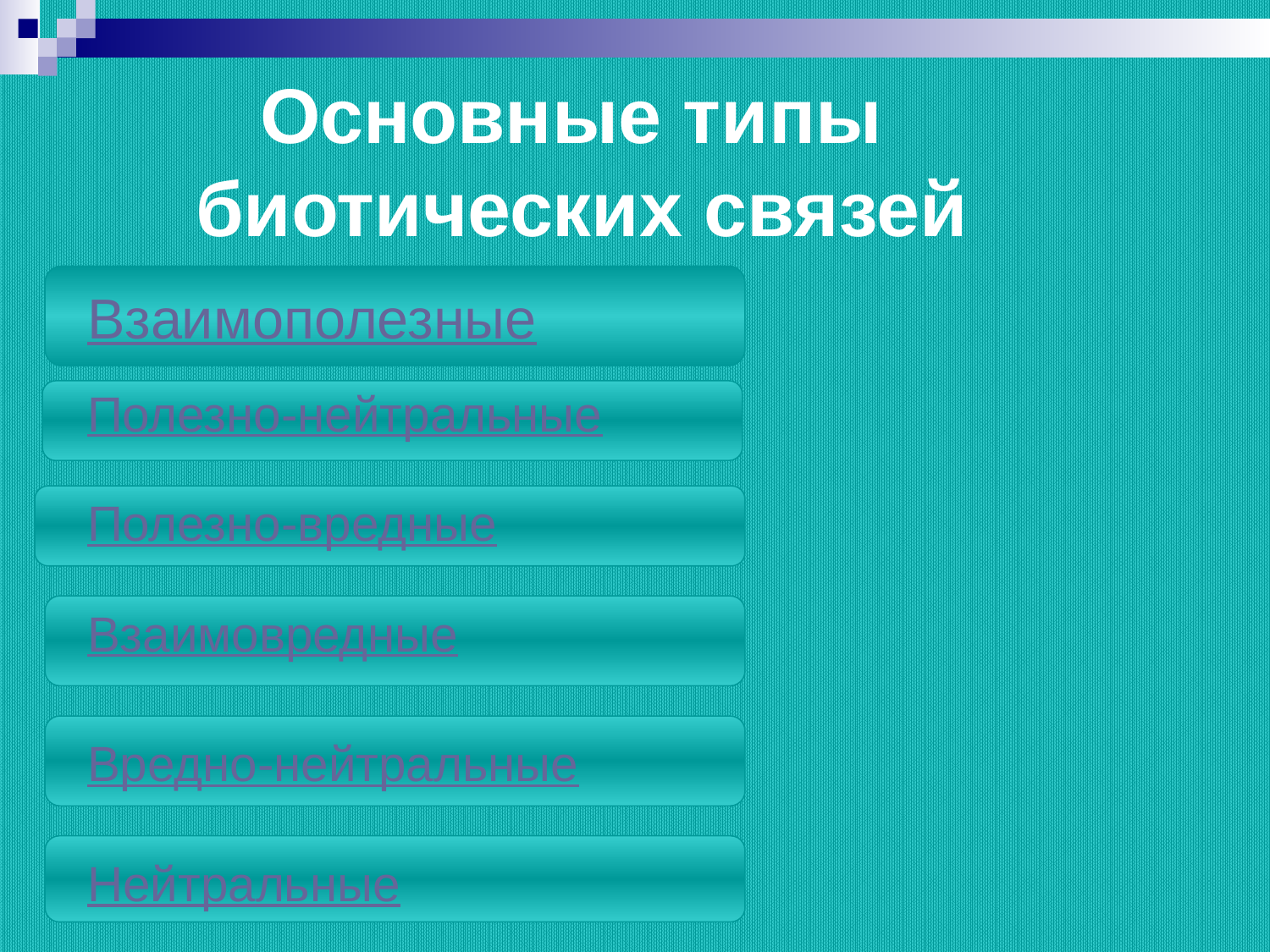

Основные типы
 биотических связей

Взаимополезные
Полезно-нейтральные

Полезно-вредные

Взаимовредные

Вредно-нейтральные

Нейтральные